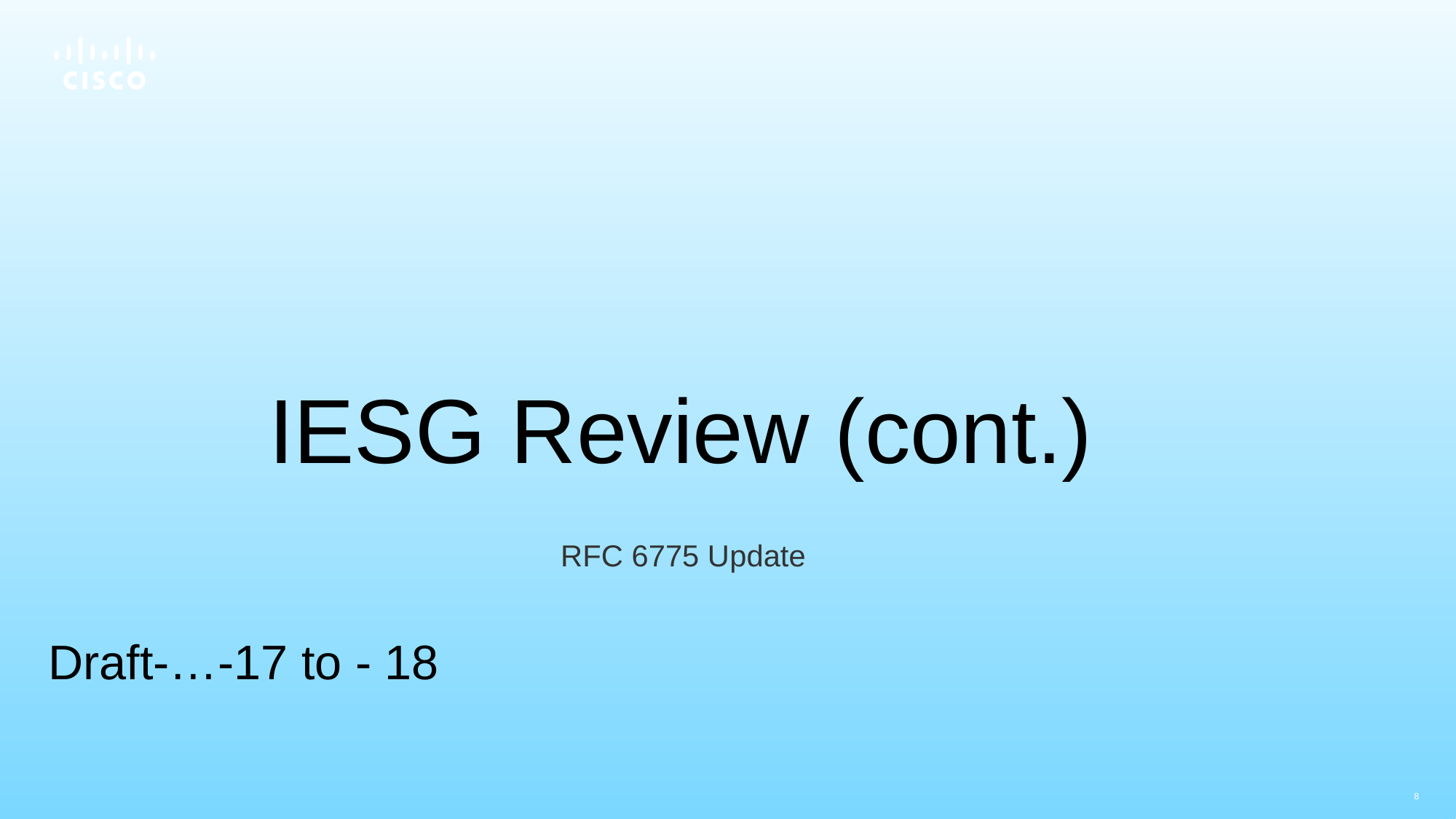

# IESG Review (cont.)
RFC 6775 Update

Draft-…-17 to - 18